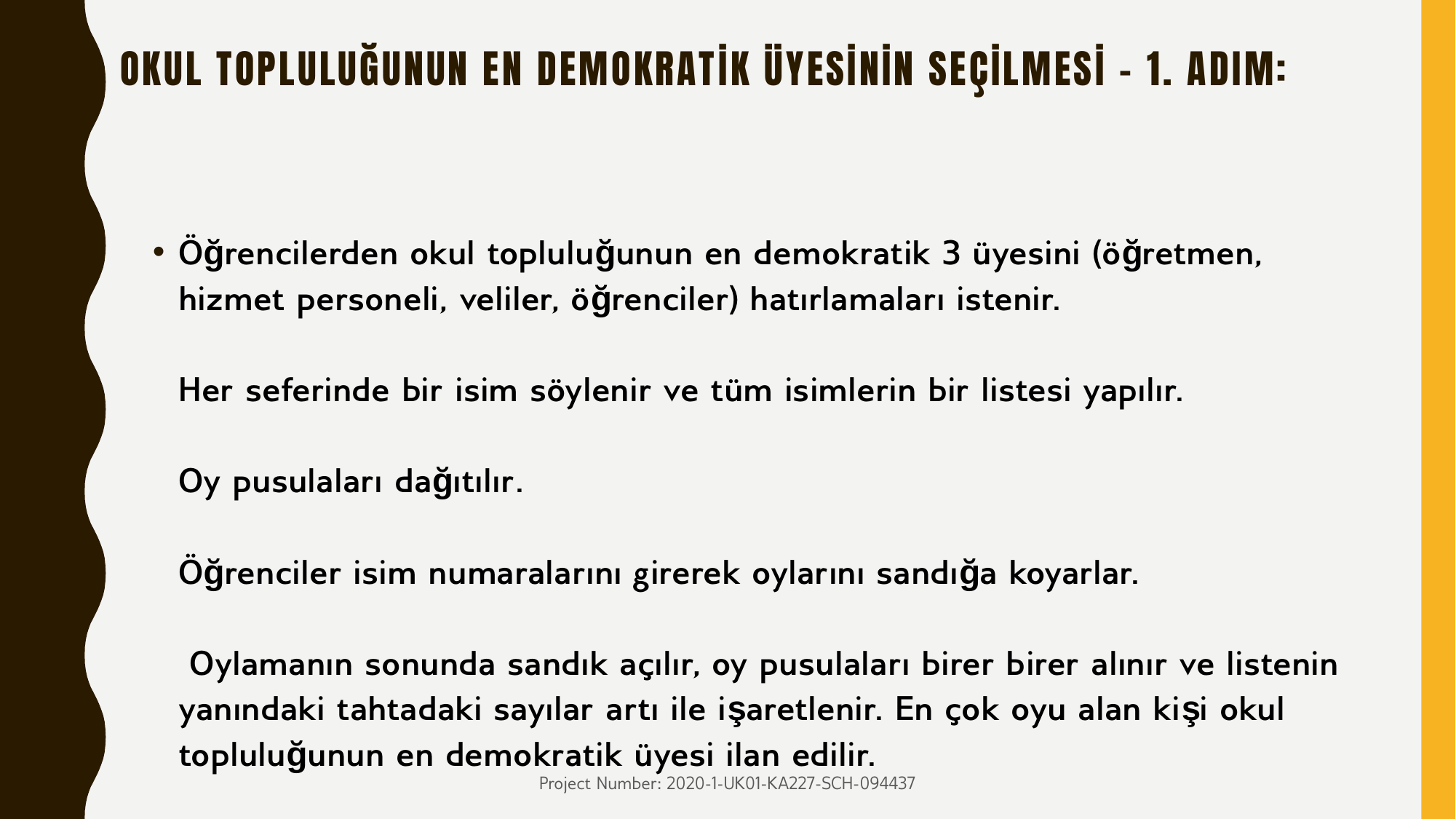

# Okul topluluğunun en demokratİk üyesİnİn seçİlmesİ - 1. AdIm:
Öğrencilerden okul topluluğunun en demokratik 3 üyesini (öğretmen, hizmet personeli, veliler, öğrenciler) hatırlamaları istenir.
Her seferinde bir isim söylenir ve tüm isimlerin bir listesi yapılır.
Oy pusulaları dağıtılır.
Öğrenciler isim numaralarını girerek oylarını sandığa koyarlar.
 Oylamanın sonunda sandık açılır, oy pusulaları birer birer alınır ve listenin yanındaki tahtadaki sayılar artı ile işaretlenir. En çok oyu alan kişi okul topluluğunun en demokratik üyesi ilan edilir.
Project Number: 2020-1-UK01-KA227-SCH-094437